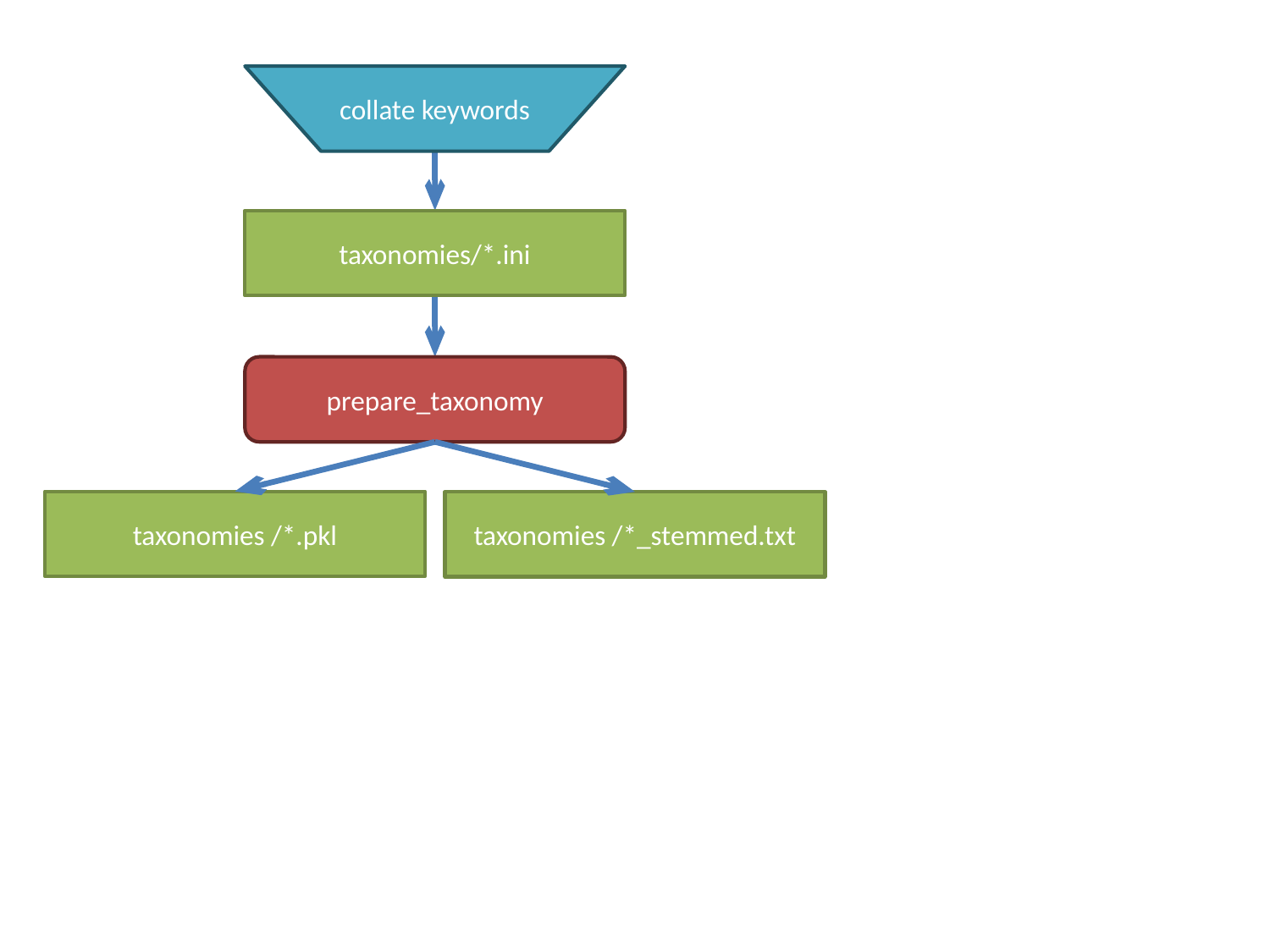

collate keywords
taxonomies/*.ini
prepare_taxonomy
taxonomies /*.pkl
taxonomies /*_stemmed.txt